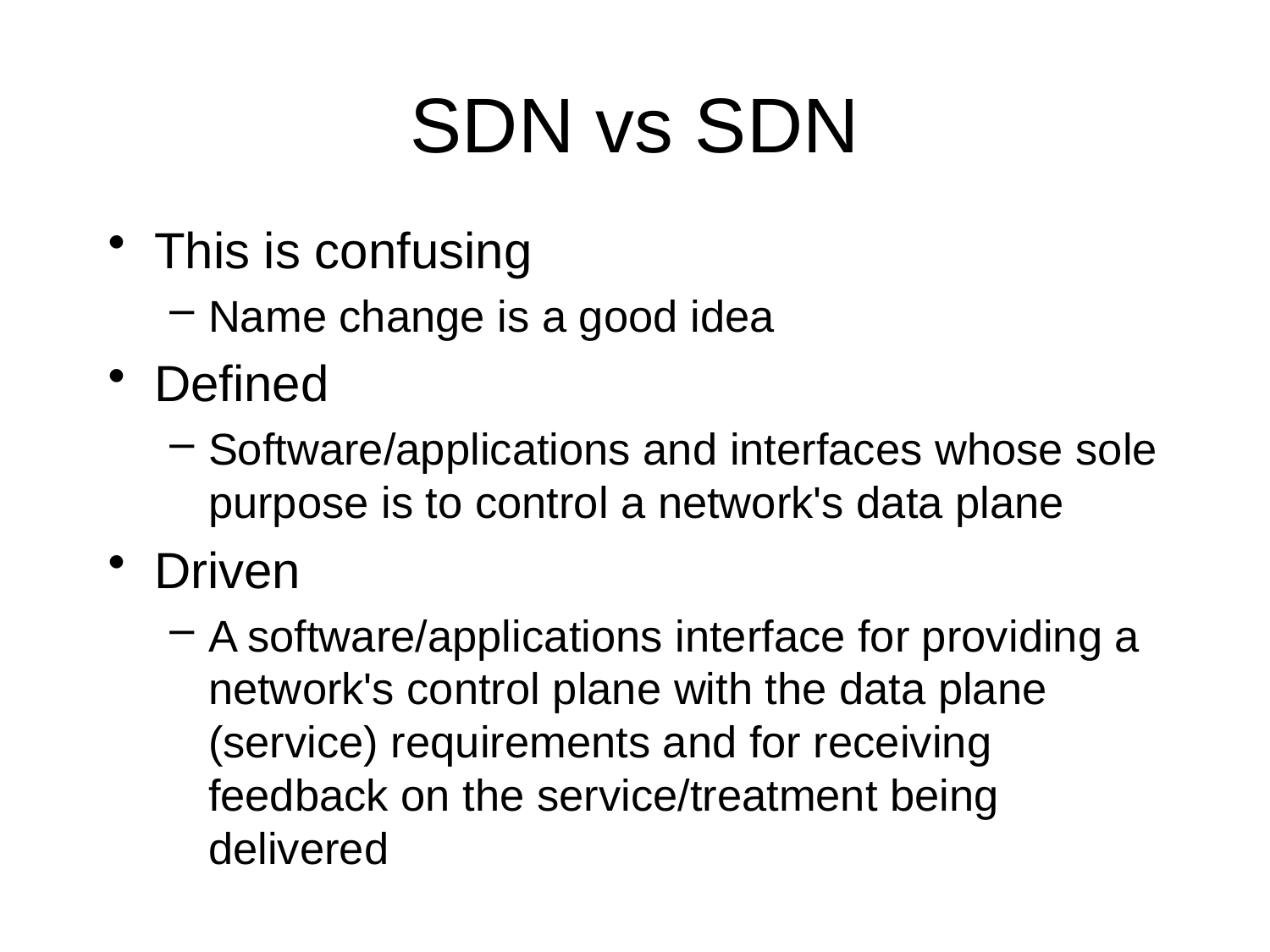

# SDN vs SDN
This is confusing
Name change is a good idea
Defined
Software/applications and interfaces whose sole purpose is to control a network's data plane
Driven
A software/applications interface for providing a network's control plane with the data plane (service) requirements and for receiving feedback on the service/treatment being delivered